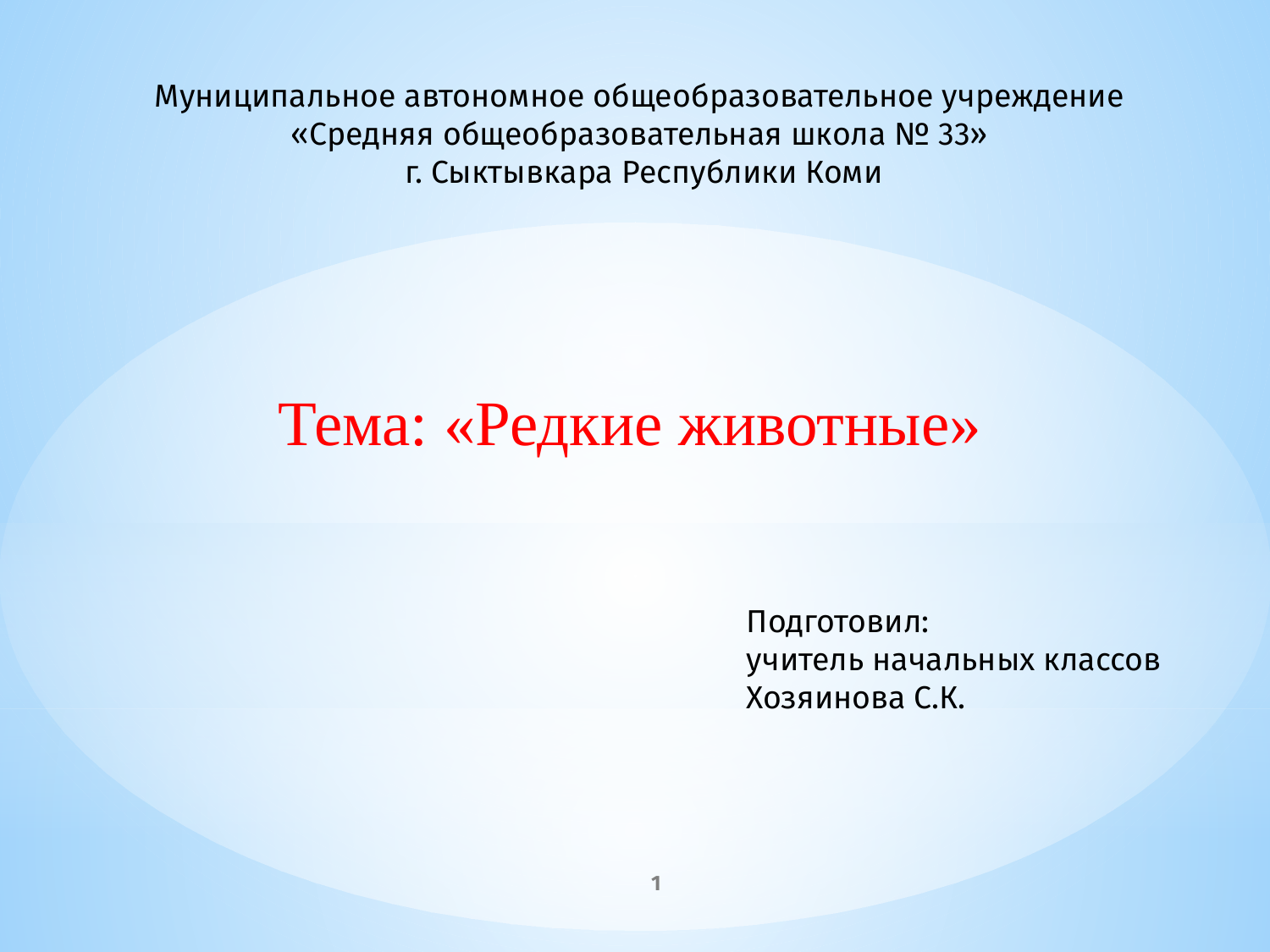

Муниципальное автономное общеобразовательное учреждение «Средняя общеобразовательная школа № 33»
 г. Сыктывкара Республики Коми
Тема: «Редкие животные»
Подготовил:
учитель начальных классов
Хозяинова С.К.
1